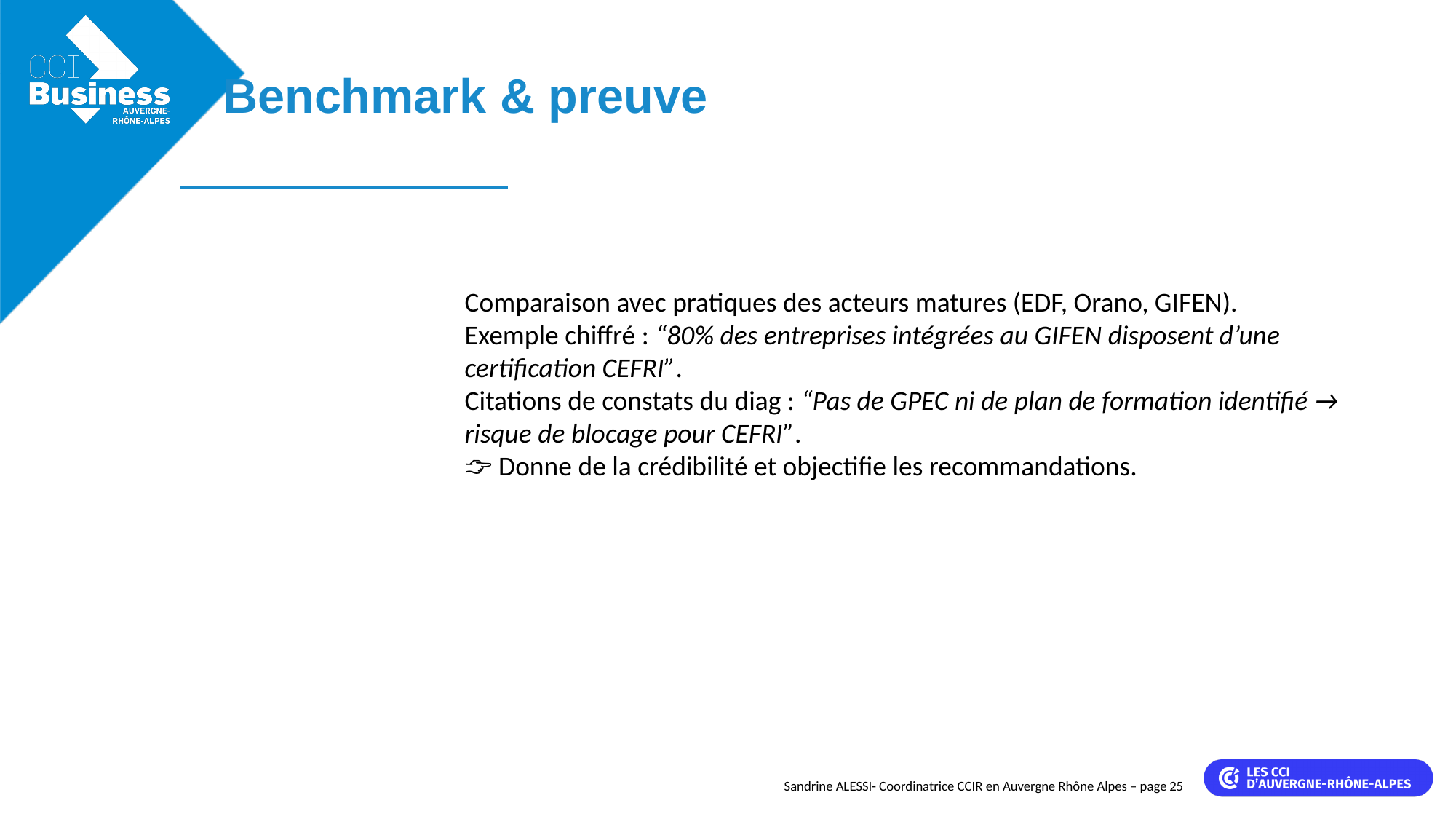

Benchmark & preuve

Comparaison avec pratiques des acteurs matures (EDF, Orano, GIFEN).
Exemple chiffré : “80% des entreprises intégrées au GIFEN disposent d’une certification CEFRI”.
Citations de constats du diag : “Pas de GPEC ni de plan de formation identifié → risque de blocage pour CEFRI”.
👉 Donne de la crédibilité et objectifie les recommandations.

Sandrine ALESSI- Coordinatrice CCIR en Auvergne Rhône Alpes – page 25